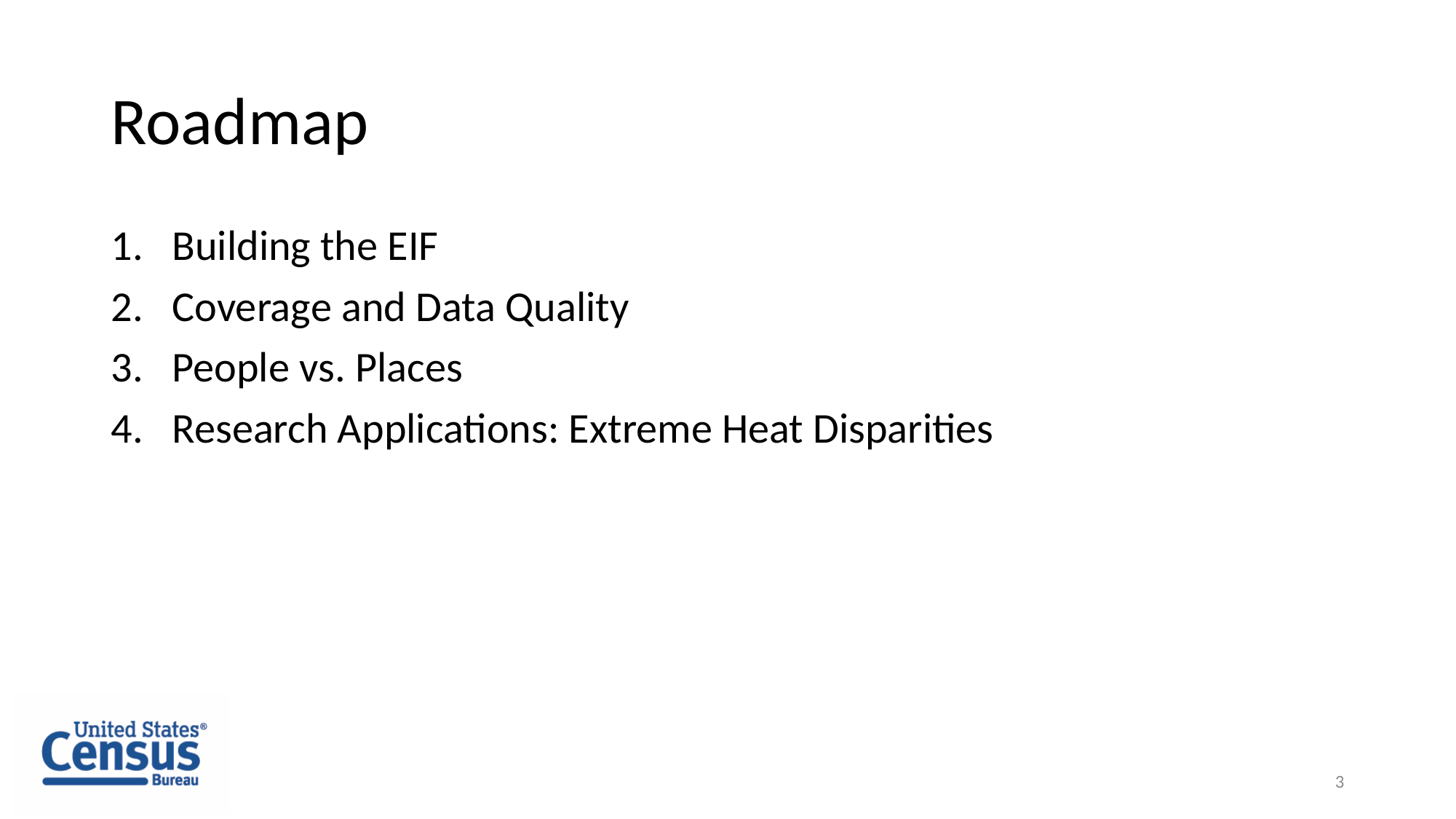

# Roadmap
Building the EIF
Coverage and Data Quality
People vs. Places
Research Applications: Extreme Heat Disparities
3